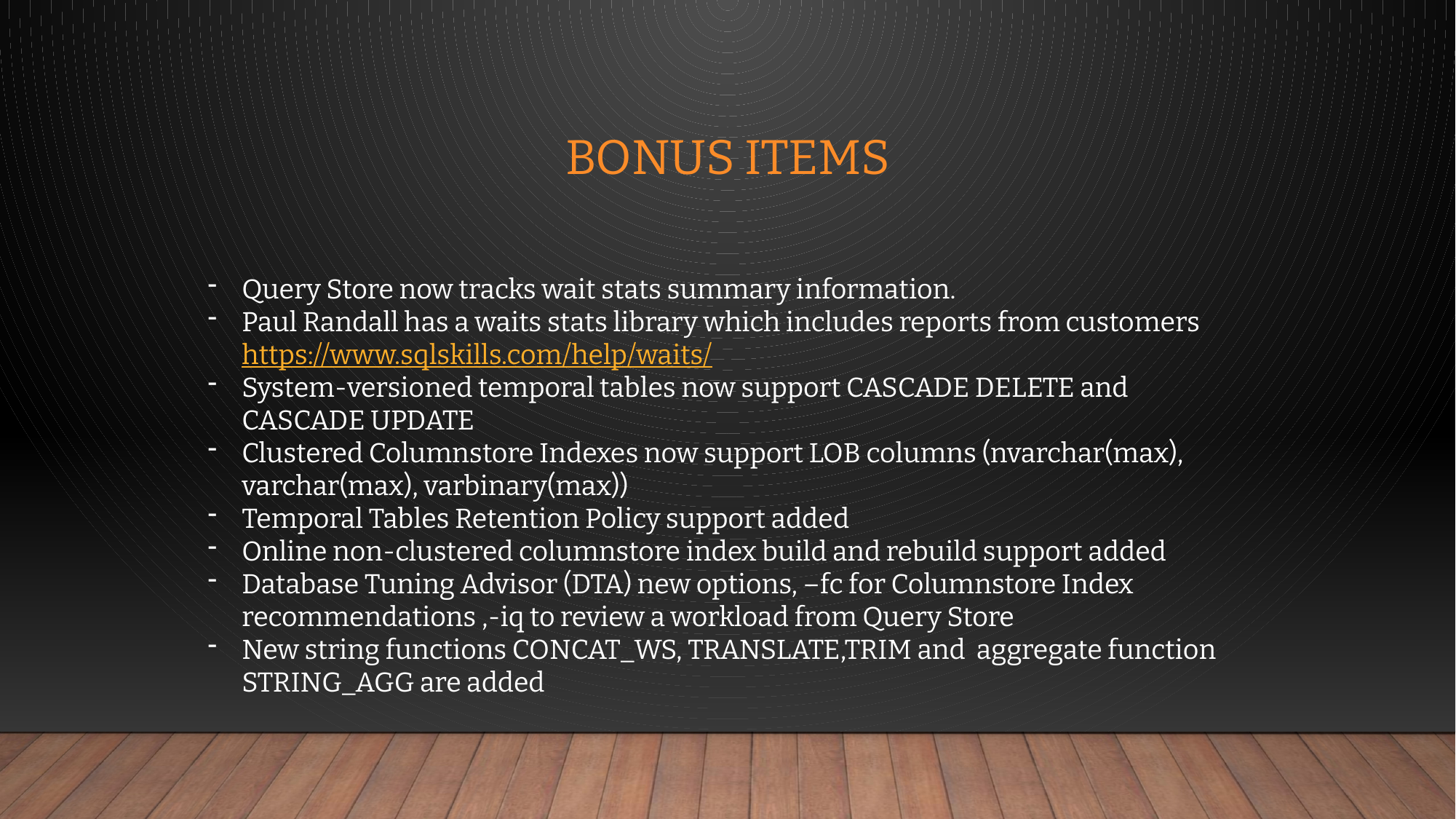

# BONUS ITEMS

Query Store now tracks wait stats summary information.
Paul Randall has a waits stats library which includes reports from customers  https://www.sqlskills.com/help/waits/
System-versioned temporal tables now support CASCADE DELETE and CASCADE UPDATE
Clustered Columnstore Indexes now support LOB columns (nvarchar(max), varchar(max), varbinary(max))
Temporal Tables Retention Policy support added
Online non-clustered columnstore index build and rebuild support added
Database Tuning Advisor (DTA) new options, –fc for Columnstore Index recommendations ,-iq to review a workload from Query Store
New string functions CONCAT_WS, TRANSLATE,TRIM and  aggregate function STRING_AGG are added